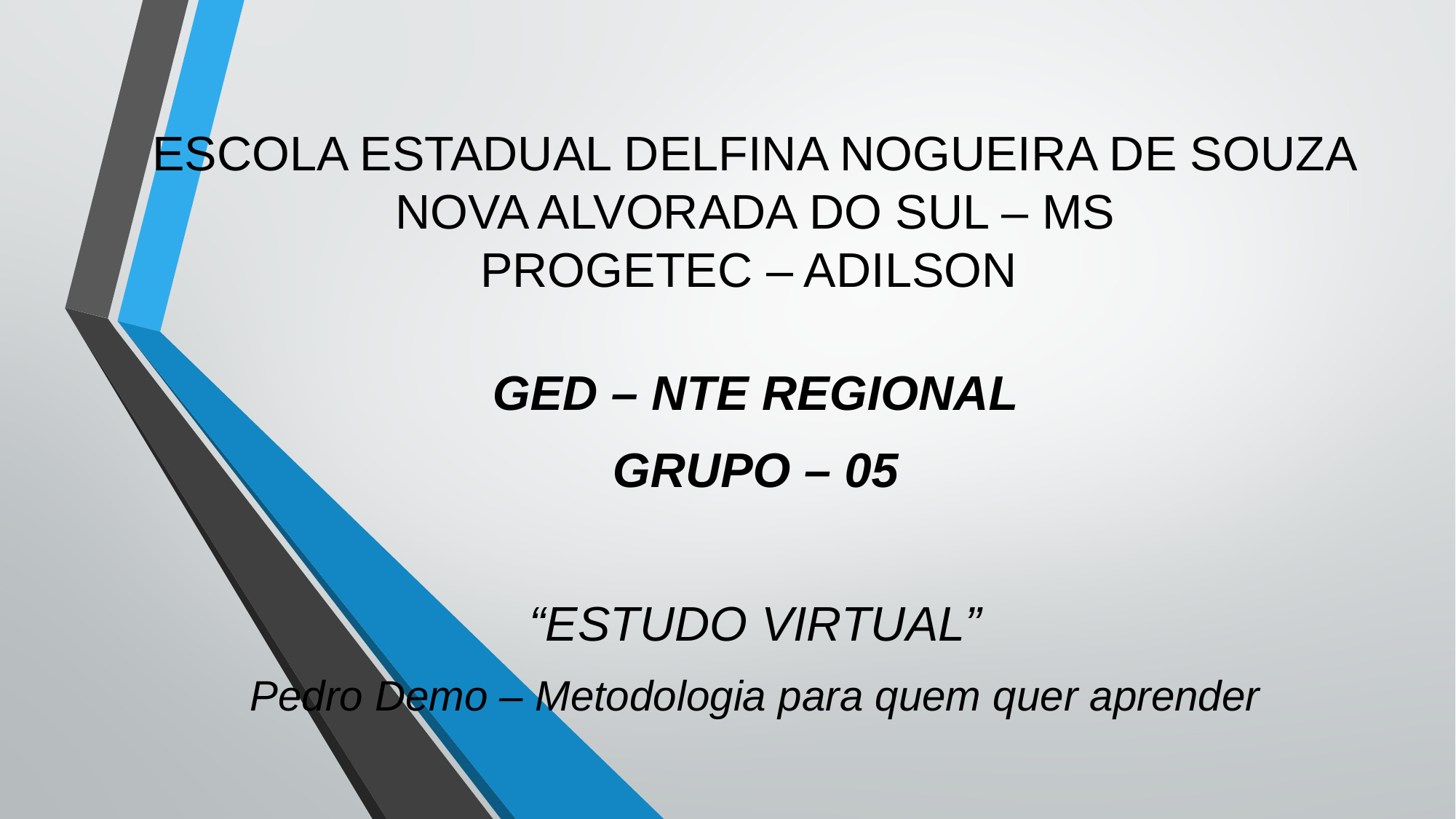

# ESCOLA ESTADUAL DELFINA NOGUEIRA DE SOUZA NOVA ALVORADA DO SUL – MS PROGETEC – ADILSON
GED – NTE REGIONAL
GRUPO – 05

“ESTUDO VIRTUAL”
Pedro Demo – Metodologia para quem quer aprender